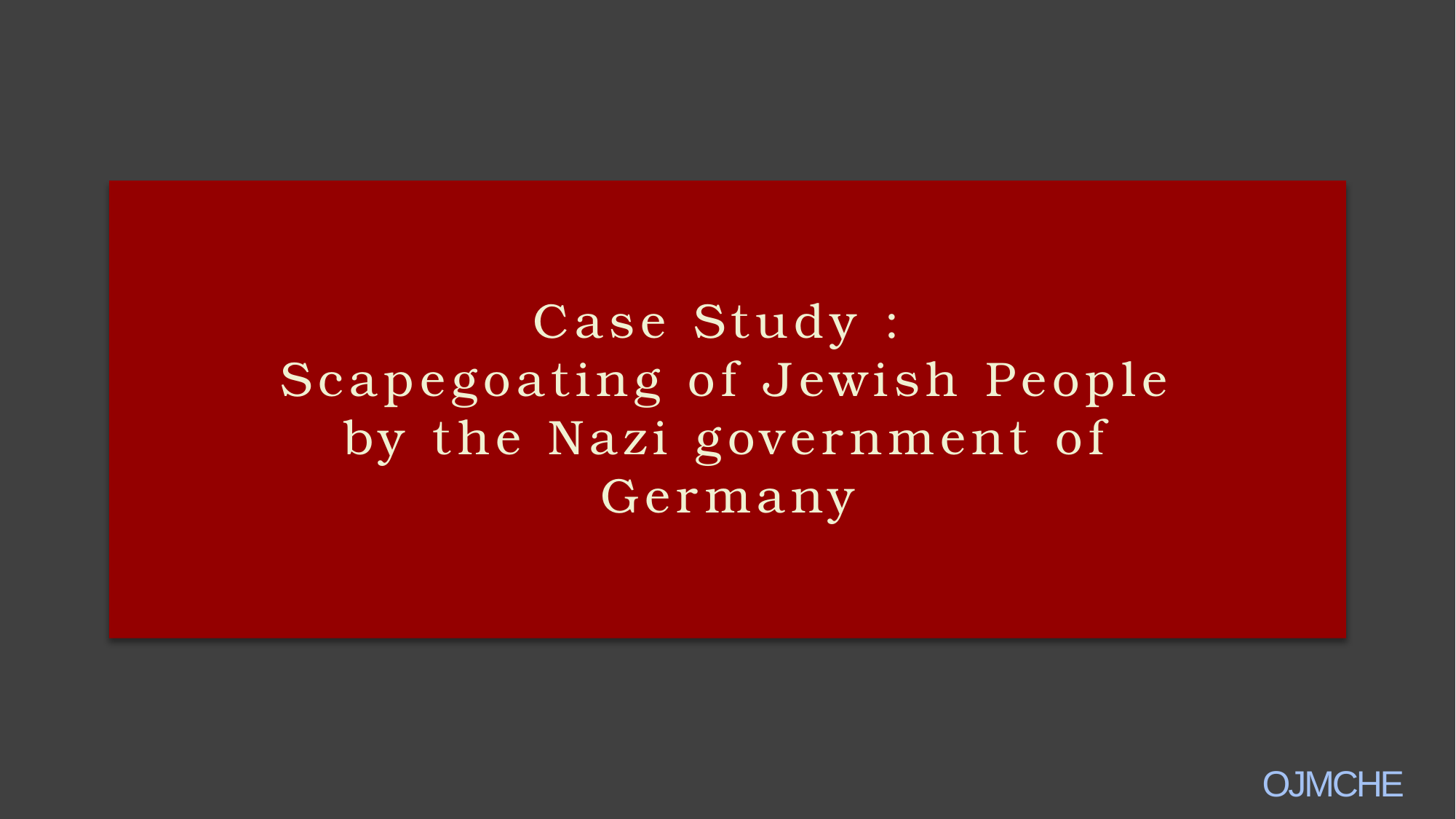

# Case study: Scapegoating of Jewish People by the Nazi government of Germany

Case Study :
Scapegoating of Jewish People by the Nazi government of Germany
OJMCHE